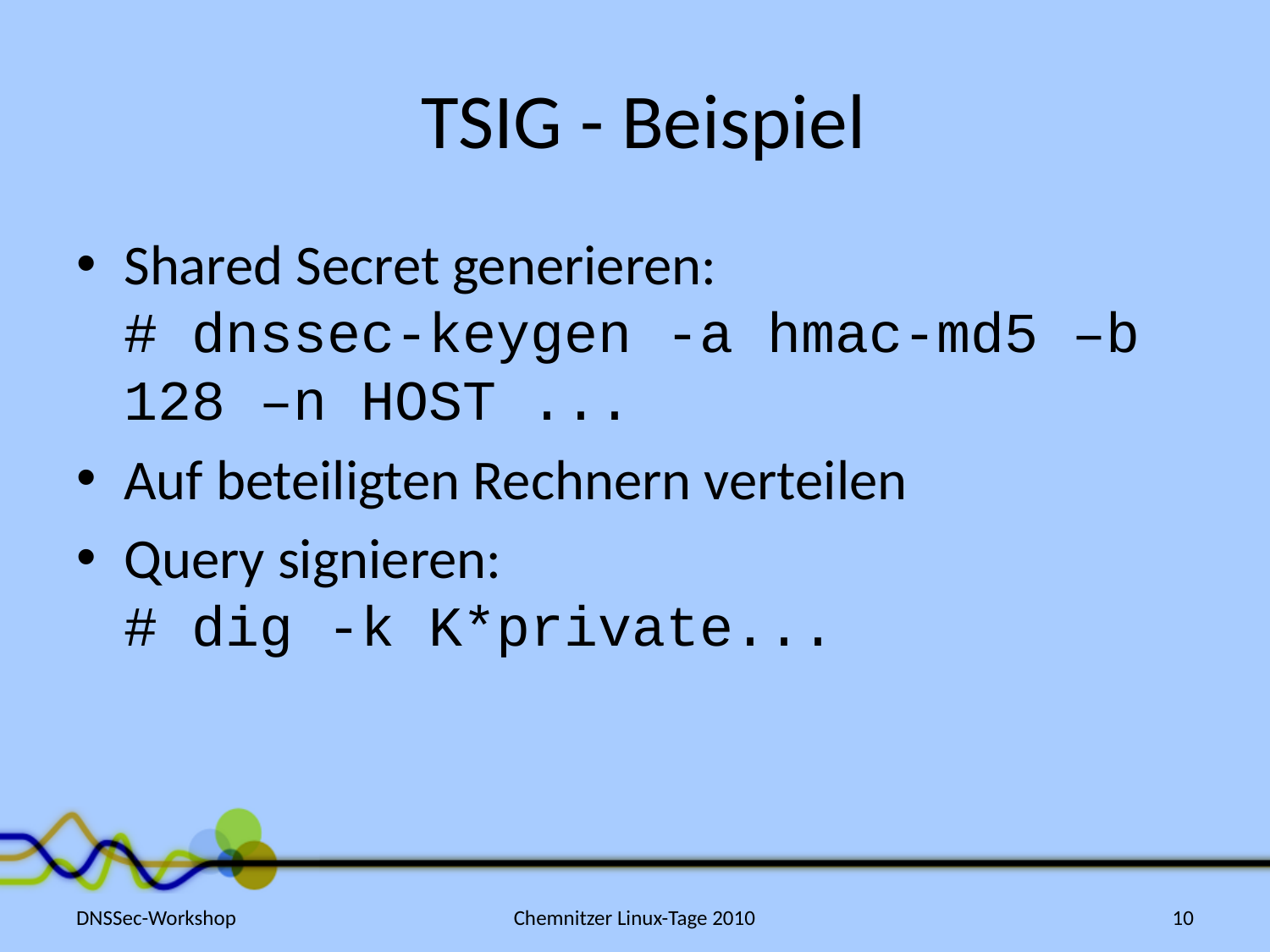

# TSIG - Beispiel
Shared Secret generieren:
# dnssec-keygen -a hmac-md5 –b 128 –n HOST ...
Auf beteiligten Rechnern verteilen
Query signieren:
# dig -k K*private...

DNSSec-Workshop
Chemnitzer Linux-Tage 2010
10